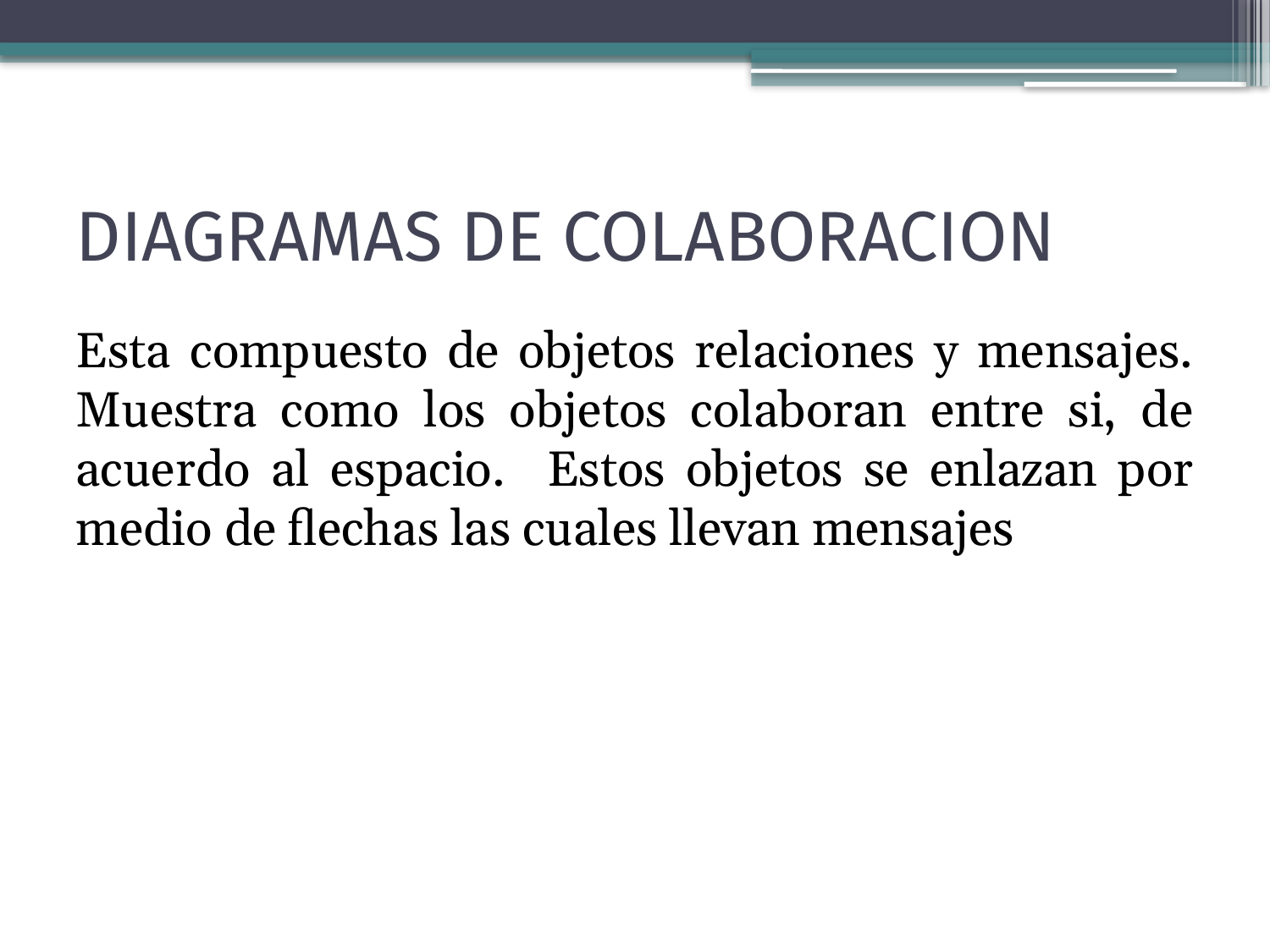

# DIAGRAMAS DE COLABORACION
Esta compuesto de objetos relaciones y mensajes. Muestra como los objetos colaboran entre si, de acuerdo al espacio.  Estos objetos se enlazan por medio de flechas las cuales llevan mensajes